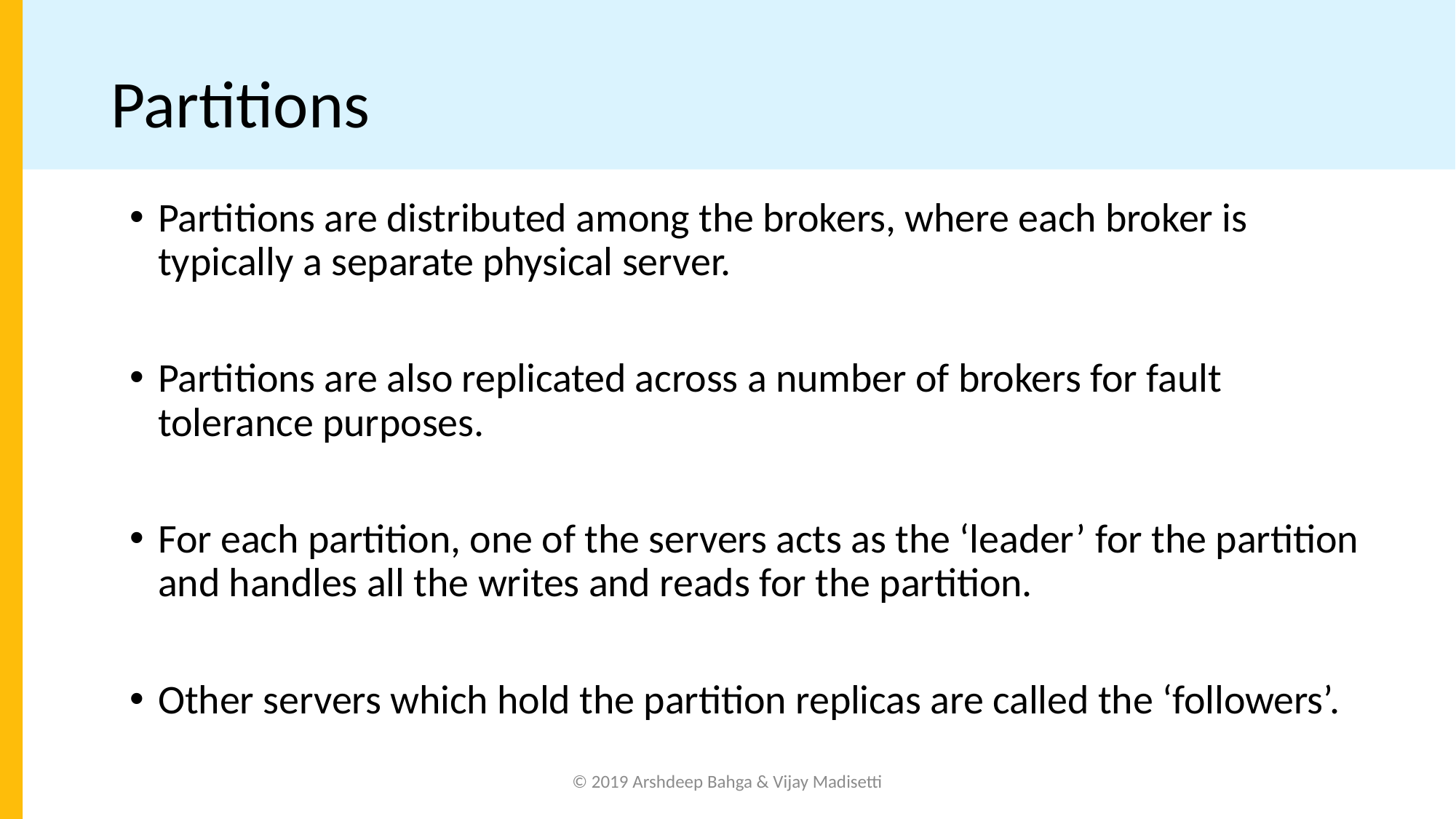

# Partitions
Partitions are distributed among the brokers, where each broker is typically a separate physical server.

Partitions are also replicated across a number of brokers for fault tolerance purposes.

For each partition, one of the servers acts as the ‘leader’ for the partition and handles all the writes and reads for the partition.

Other servers which hold the partition replicas are called the ‘followers’.
© 2019 Arshdeep Bahga & Vijay Madisetti